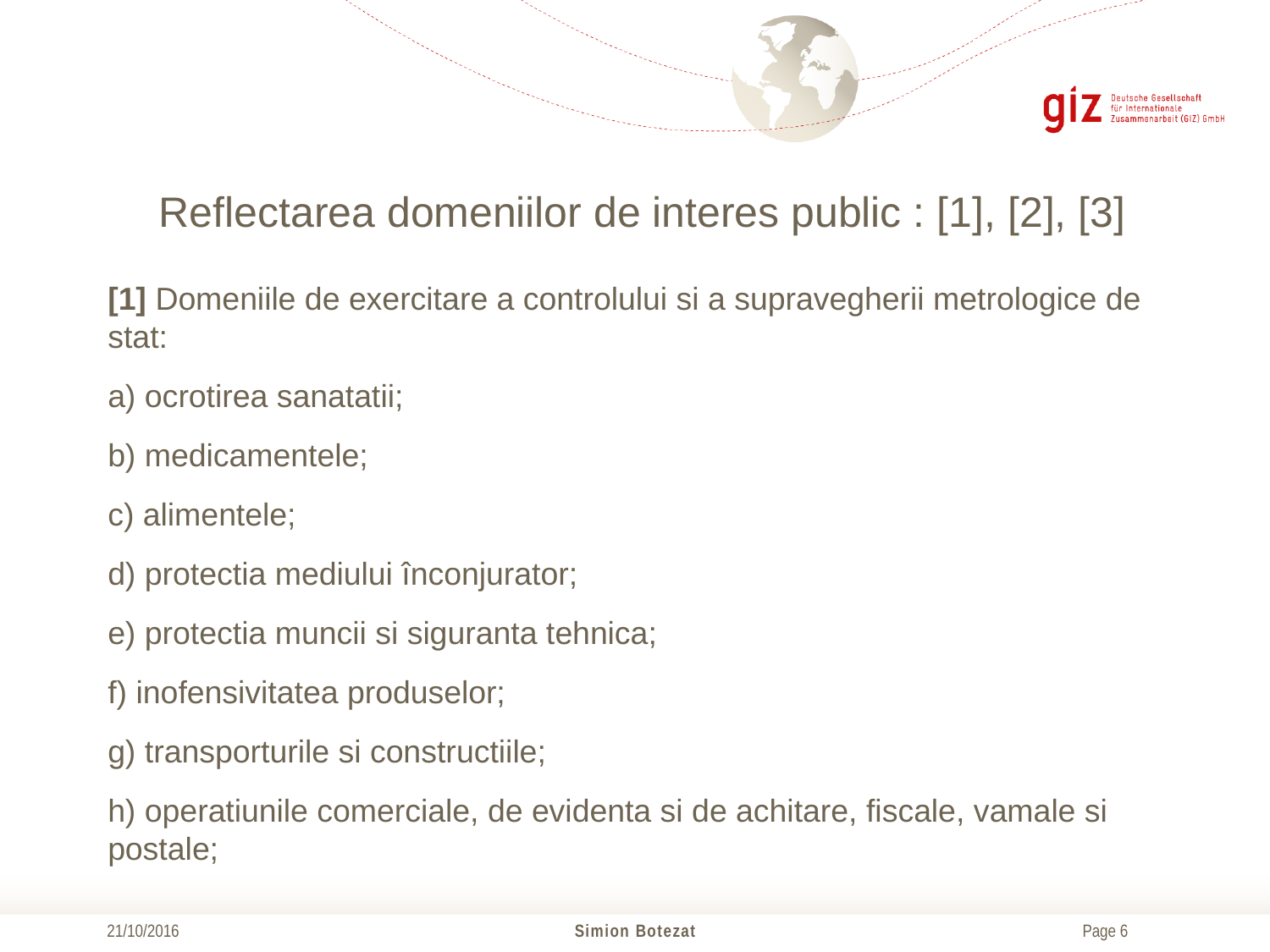

# Reflectarea domeniilor de interes public : [1], [2], [3]
[1] Domeniile de exercitare a controlului si a supravegherii metrologice de stat:
a) ocrotirea sanatatii;
b) medicamentele;
c) alimentele;
d) protectia mediului înconjurator;
e) protectia muncii si siguranta tehnica;
f) inofensivitatea produselor;
g) transporturile si constructiile;
h) operatiunile comerciale, de evidenta si de achitare, fiscale, vamale si postale;

21/10/2016
Simion Botezat